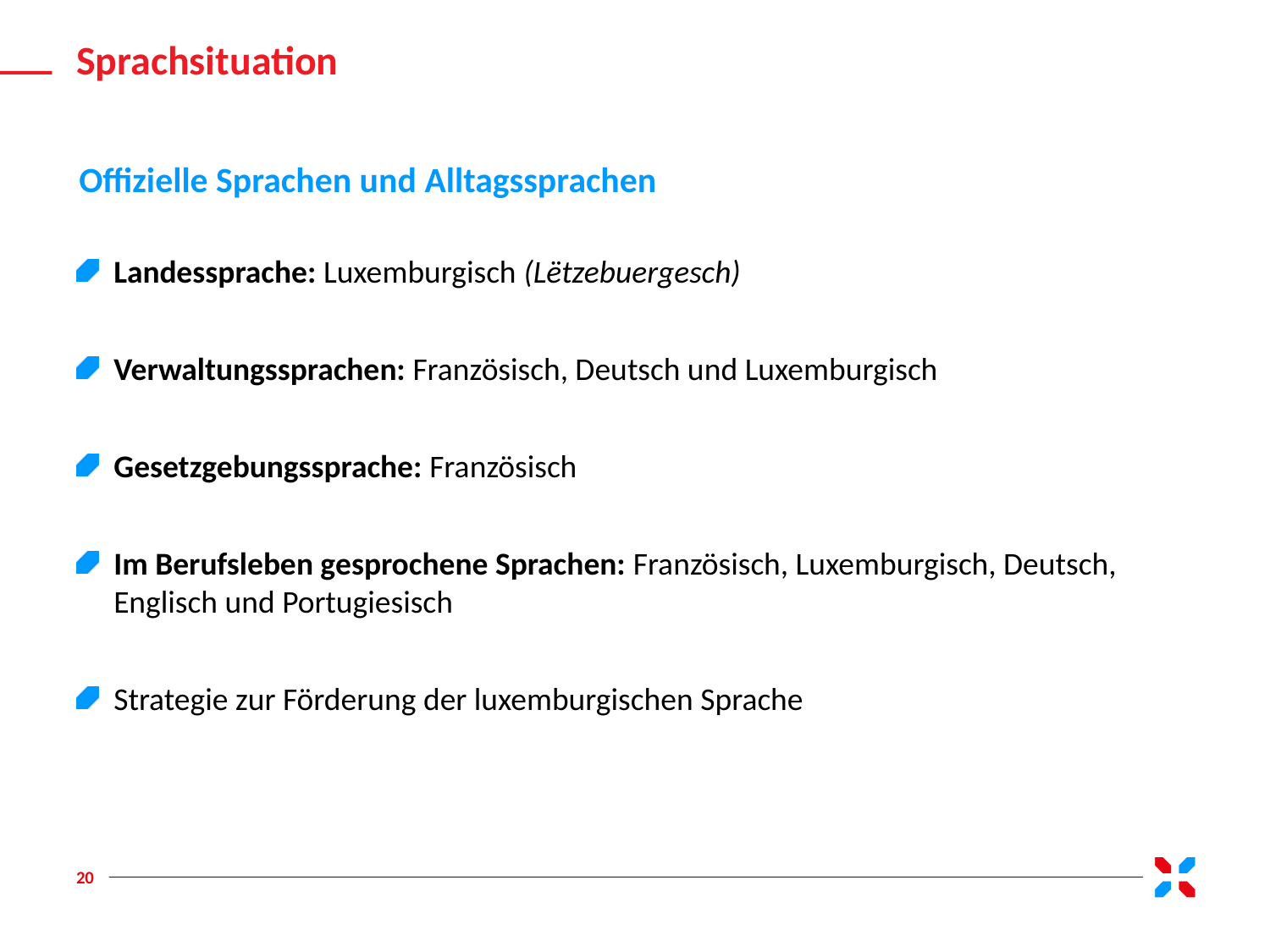

Sprachsituation
Offizielle Sprachen und Alltagssprachen
Landessprache: Luxemburgisch (Lëtzebuergesch)

Verwaltungssprachen: Französisch, Deutsch und Luxemburgisch

Gesetzgebungssprache: Französisch

Im Berufsleben gesprochene Sprachen: Französisch, Luxemburgisch, Deutsch, Englisch und Portugiesisch

Strategie zur Förderung der luxemburgischen Sprache